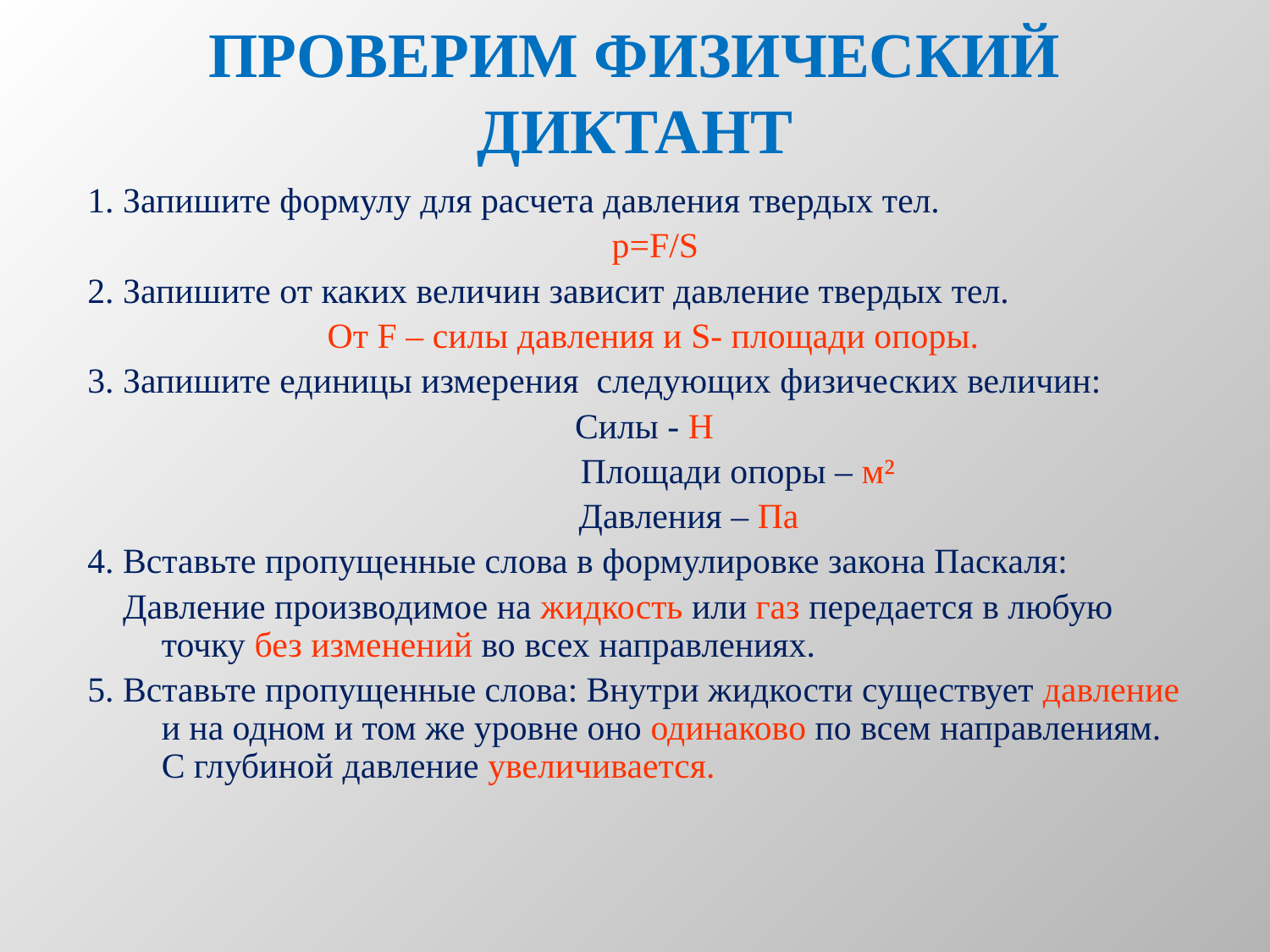

# Проверим физический диктант
1. Запишите формулу для расчета давления твердых тел.
                                                           p=F/S
2. Запишите от каких величин зависит давление твердых тел.
   От F – силы давления и S- площади опоры.
3. Запишите единицы измерения  следующих физических величин:
 Силы - H
                      Площади опоры – м²
           Давления – Па
4. Вставьте пропущенные слова в формулировке закона Паскаля:
    Давление производимое на жидкость или газ передается в любую точку без изменений во всех направлениях.
5. Вставьте пропущенные слова: Внутри жидкости существует давление и на одном и том же уровне оно одинаково по всем направлениям. С глубиной давление увеличивается.